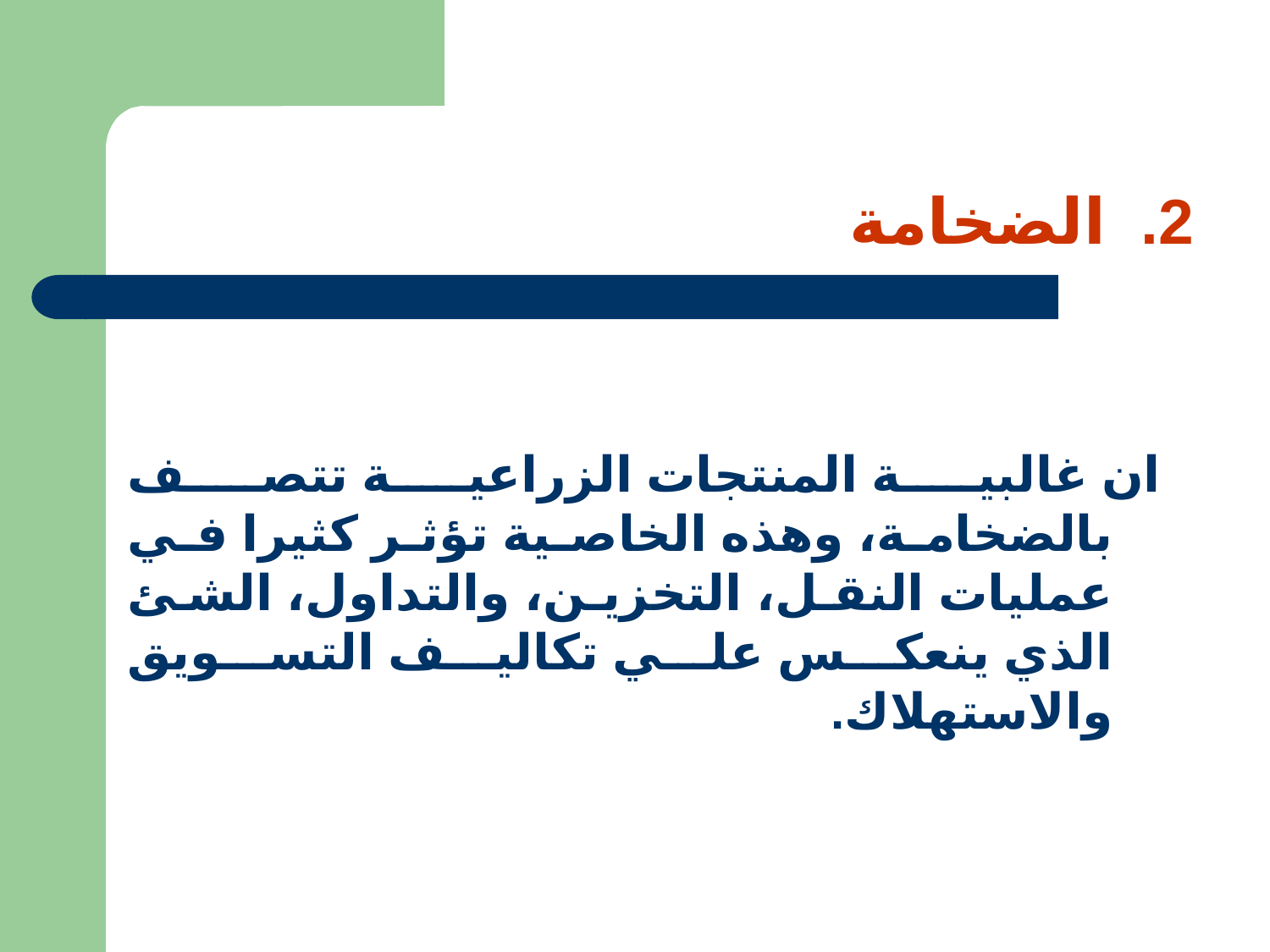

# 2.  الضخامة
	ان غالبية المنتجات الزراعية تتصف بالضخامة، وهذه الخاصية تؤثر كثيرا في عمليات النقل، التخزين، والتداول، الشئ الذي ينعكس علي تكاليف التسويق والاستهلاك.